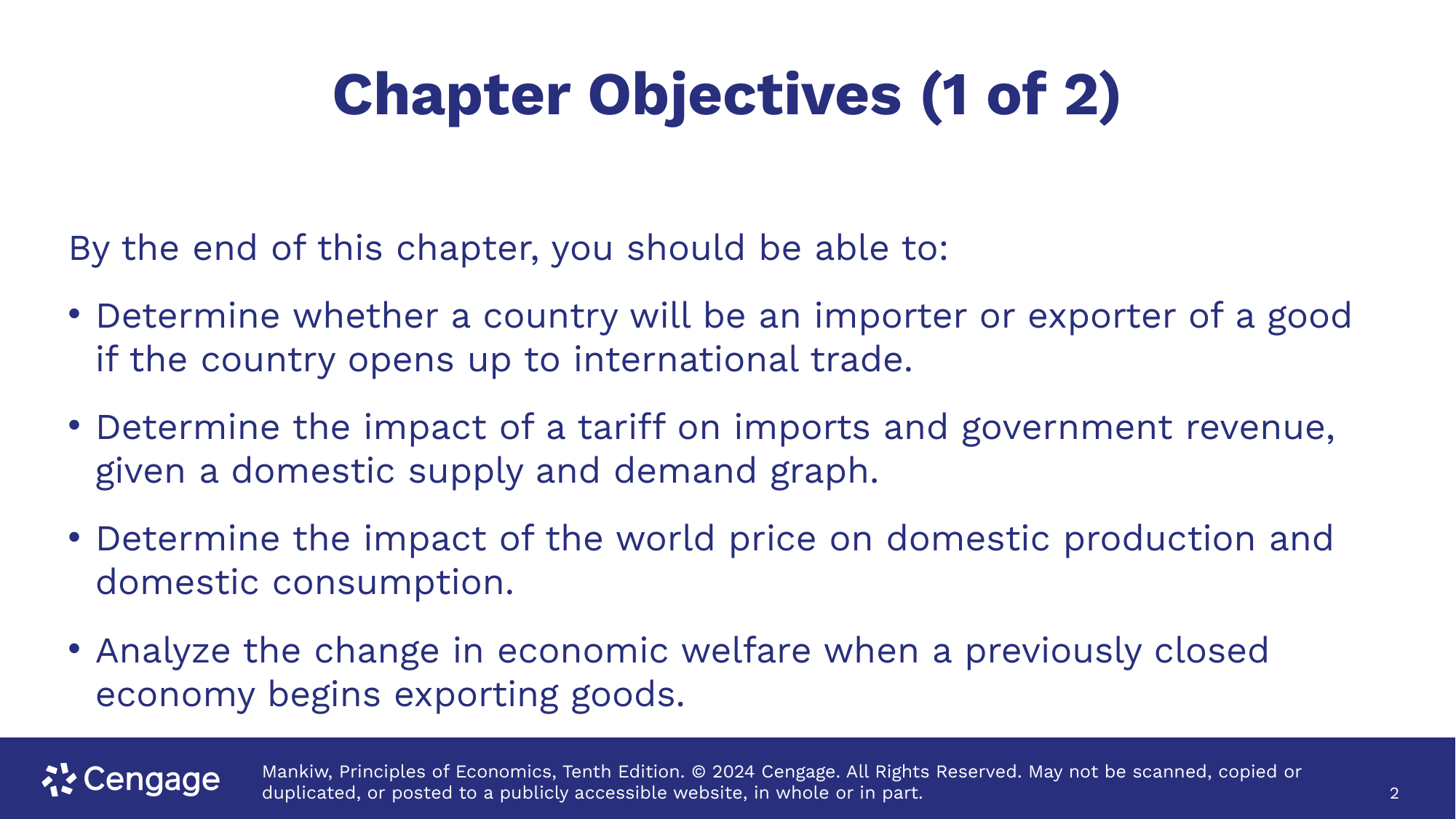

# Chapter Objectives (1 of 2)
By the end of this chapter, you should be able to:
Determine whether a country will be an importer or exporter of a good if the country opens up to international trade.
Determine the impact of a tariff on imports and government revenue, given a domestic supply and demand graph.
Determine the impact of the world price on domestic production and domestic consumption.
Analyze the change in economic welfare when a previously closed economy begins exporting goods.